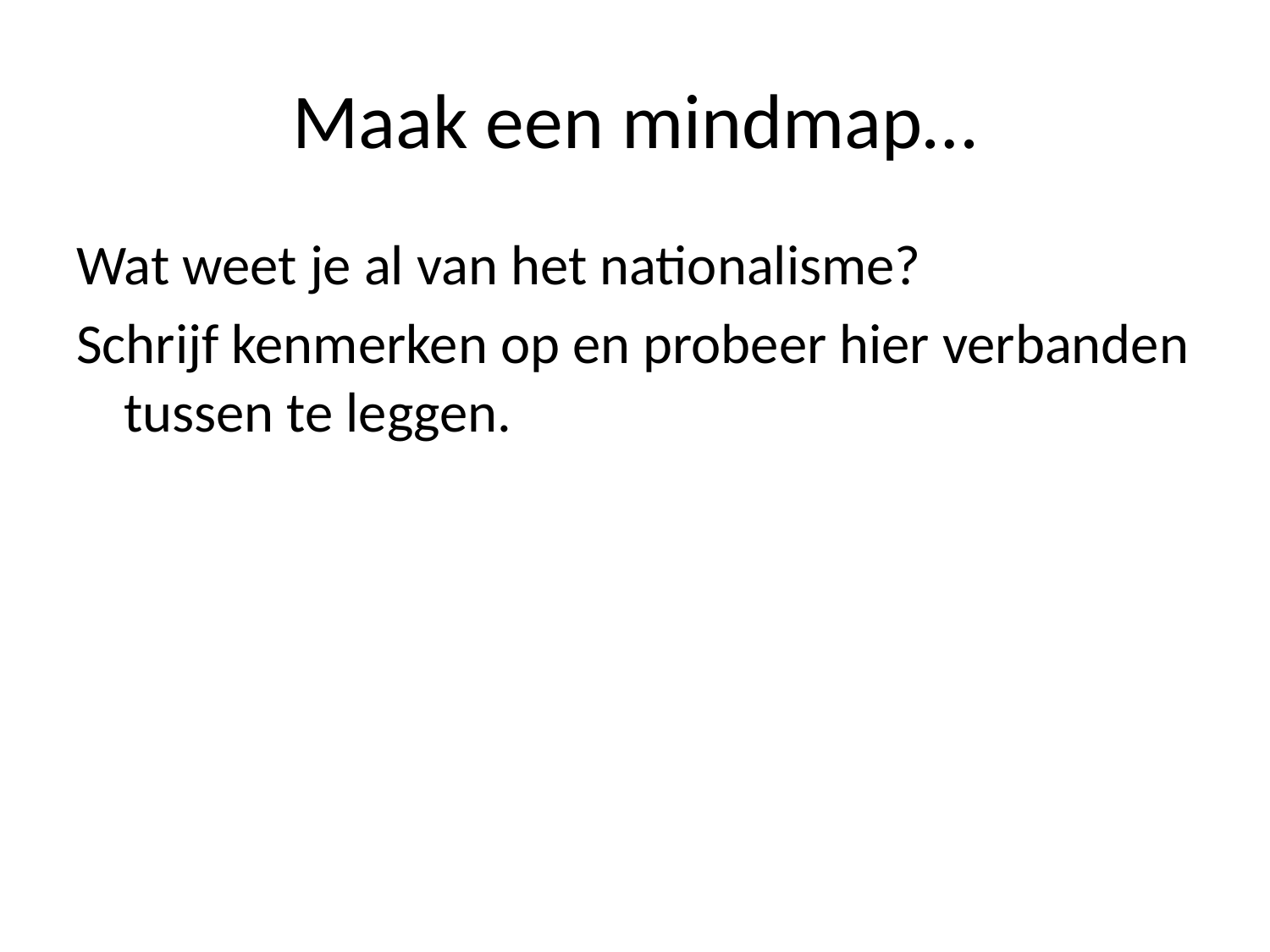

# Maak een mindmap…
Wat weet je al van het nationalisme?
Schrijf kenmerken op en probeer hier verbanden tussen te leggen.